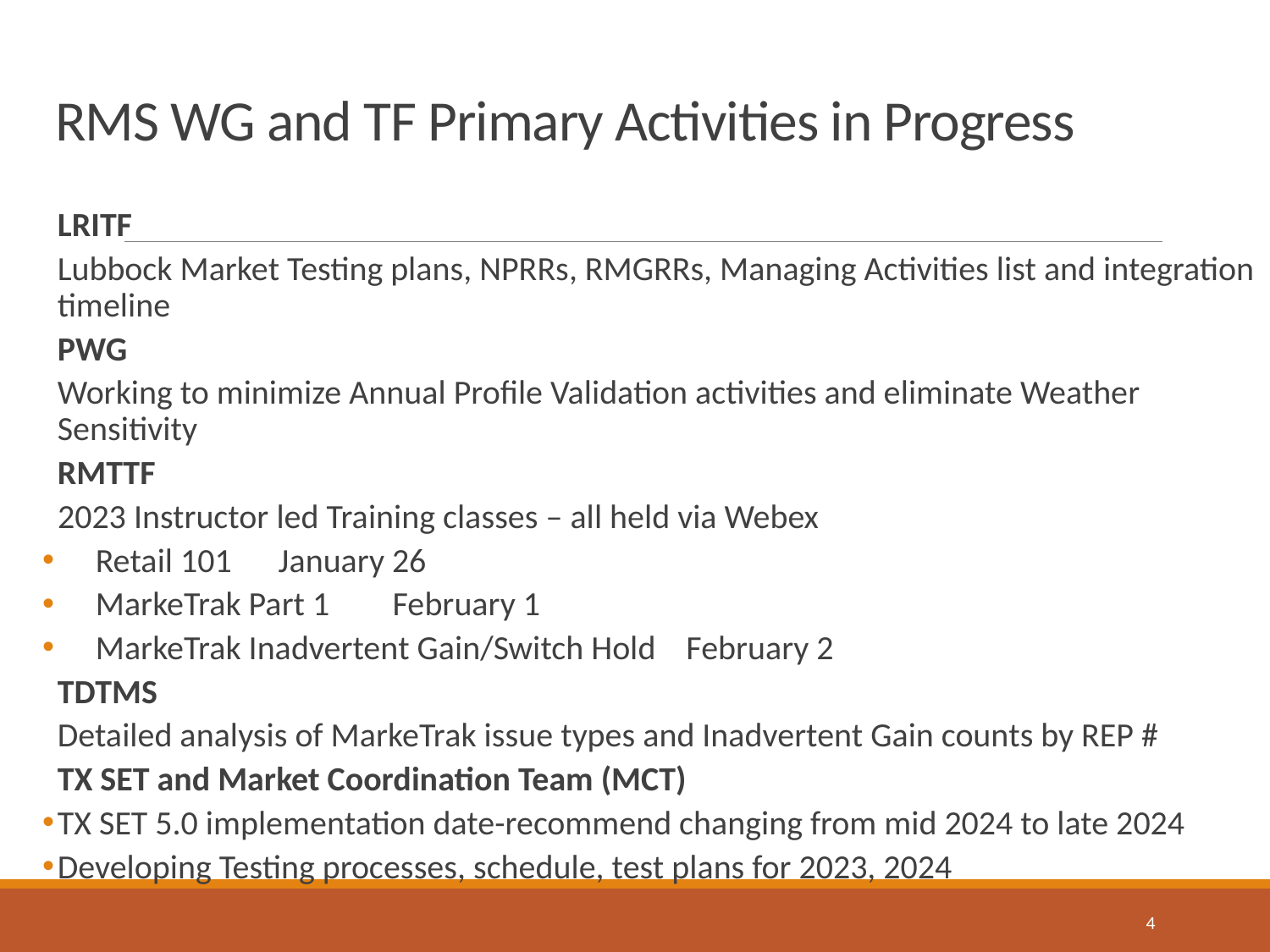

# RMS WG and TF Primary Activities in Progress
LRITF
Lubbock Market Testing plans, NPRRs, RMGRRs, Managing Activities list and integration timeline
PWG
Working to minimize Annual Profile Validation activities and eliminate Weather Sensitivity
RMTTF
  2023 Instructor led Training classes – all held via Webex
     Retail 101 			    January 26
     MarkeTrak Part 1 			    February 1
     MarkeTrak Inadvertent Gain/Switch Hold    February 2
TDTMS
Detailed analysis of MarkeTrak issue types and Inadvertent Gain counts by REP #
TX SET and Market Coordination Team (MCT)
TX SET 5.0 implementation date-recommend changing from mid 2024 to late 2024
Developing Testing processes, schedule, test plans for 2023, 2024

4